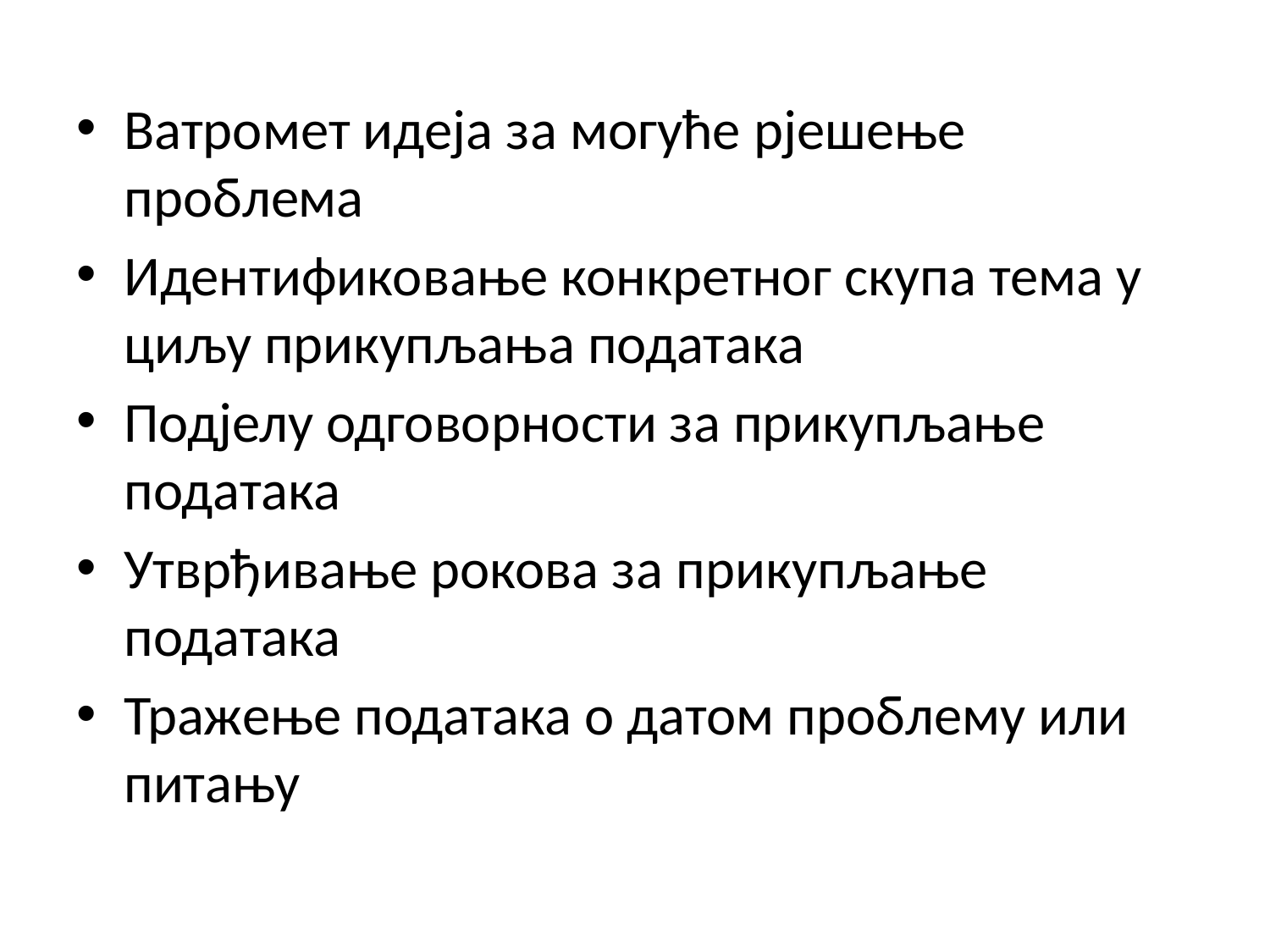

Ватромет идеја за могуће рјешење проблема
Идентификовање конкретног скупа тема у циљу прикупљања података
Подјелу одговорности за прикупљање података
Утврђивање рокова за прикупљање података
Тражење података о датом проблему или питању